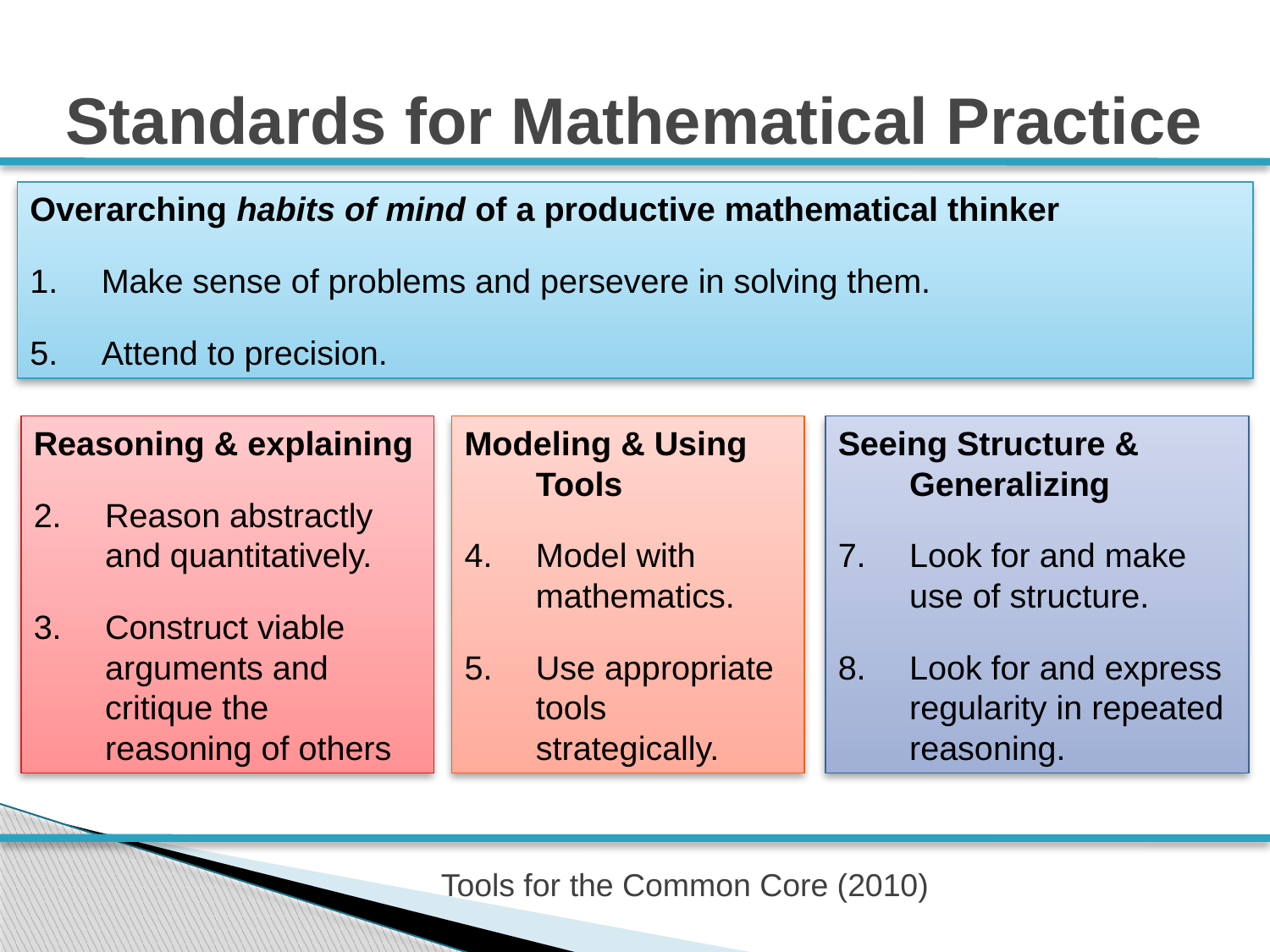

# Standards for Mathematical Practice
Overarching habits of mind of a productive mathematical thinker
Make sense of problems and persevere in solving them.
Attend to precision.

Modeling & Using Tools
Model with mathematics.
Use appropriate tools strategically.
Seeing Structure & Generalizing
Look for and make use of structure.
Look for and express regularity in repeated reasoning.
Reasoning & explaining
Reason abstractly and quantitatively.
Construct viable arguments and critique the reasoning of others
Tools for the Common Core (2010)